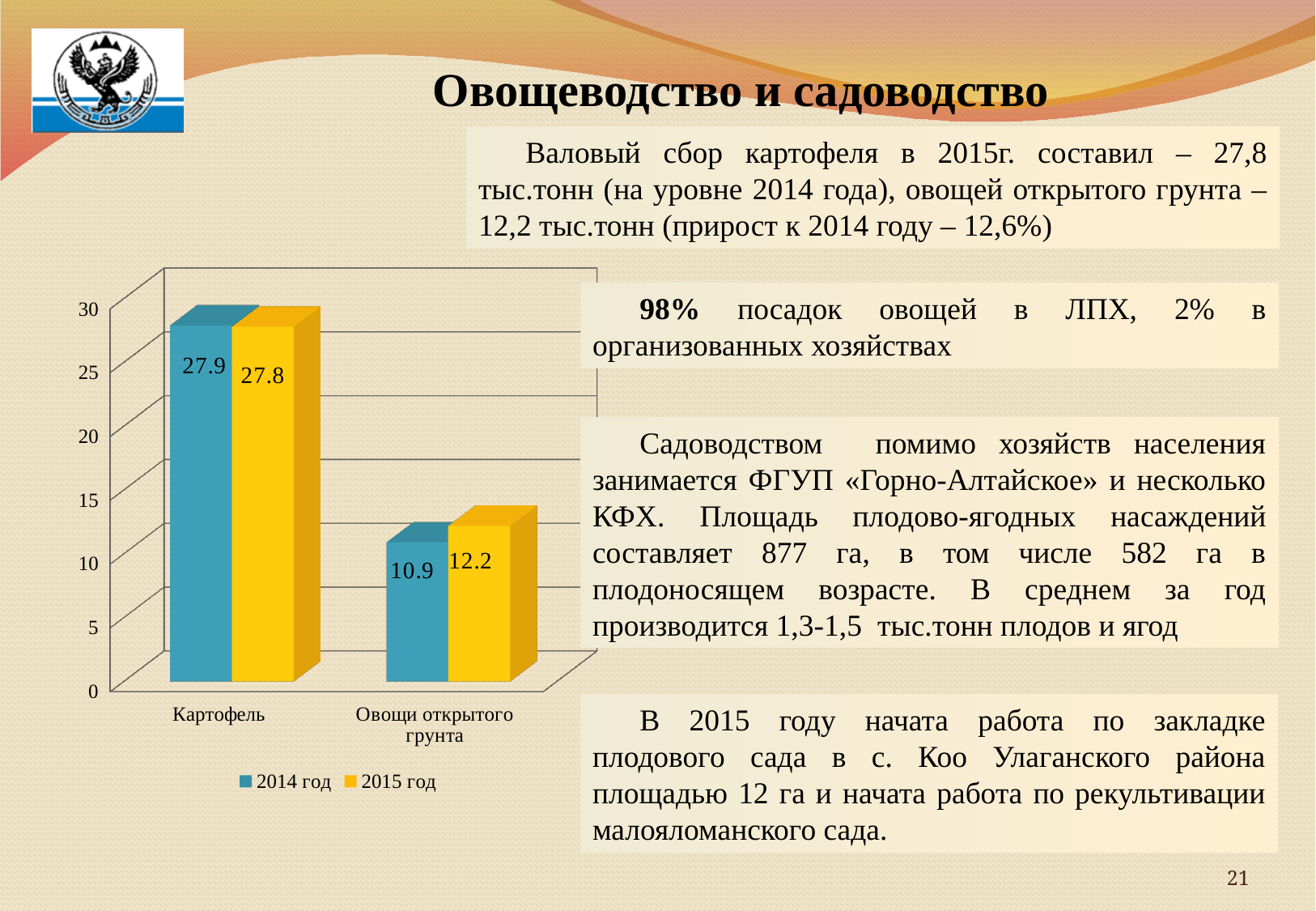

# Овощеводство и садоводство
Валовый сбор картофеля в 2015г. составил – 27,8 тыс.тонн (на уровне 2014 года), овощей открытого грунта – 12,2 тыс.тонн (прирост к 2014 году – 12,6%)

[unsupported chart]

98% посадок овощей в ЛПХ, 2% в организованных хозяйствах
Садоводством   помимо хозяйств населения занимается ФГУП «Горно-Алтайское» и несколько КФХ. Площадь плодово-ягодных насаждений составляет 877 га, в том числе 582 га в плодоносящем возрасте. В среднем за год производится 1,3-1,5  тыс.тонн плодов и ягод
В 2015 году начата работа по закладке плодового сада в с. Коо Улаганского района площадью 12 га и начата работа по рекультивации малояломанского сада.
21